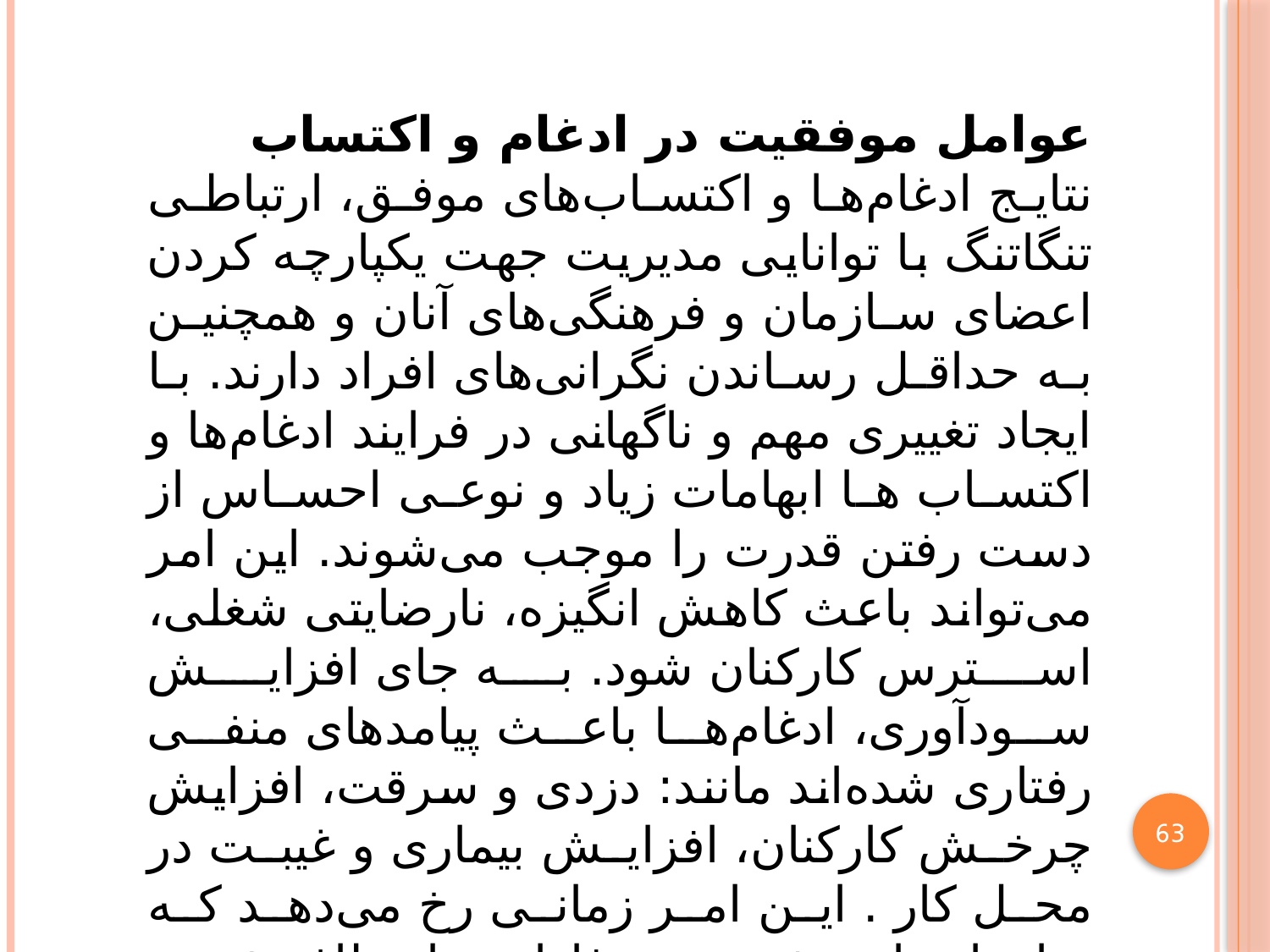

عوامل موفقیت در ادغام و اکتساب
نتایج ادغام‌ها و اکتساب‌های موفق، ارتباطی تنگاتنگ با توانایی مدیریت جهت یکپارچه کردن اعضای سازمان و فرهنگی‌های آنان و همچنین به حداقل رساندن نگرانی‌های افراد دارند. با ایجاد تغییری مهم و ناگهانی در فرایند ادغام‌ها و اکتساب ها ابهامات زیاد و نوعی احساس از دست رفتن قدرت را موجب می‌شوند. این امر می‌تواند باعث کاهش انگیزه، نارضایتی شغلی، استرس کارکنان شود. به جای افزایش سودآوری، ادغام‌ها باعث پیامدهای منفی رفتاری شده‌اند مانند: دزدی و سرقت، افزایش چرخش کارکنان، افزایش بیماری و غیبت در محل کار . این امر زمانی رخ می‌دهد که سازمان‌ها به شدت به وفاداری، انعطاف‌پذیری، همکاری و بهره‌وری بیشتری کارکنانشان نیاز دارند.
63